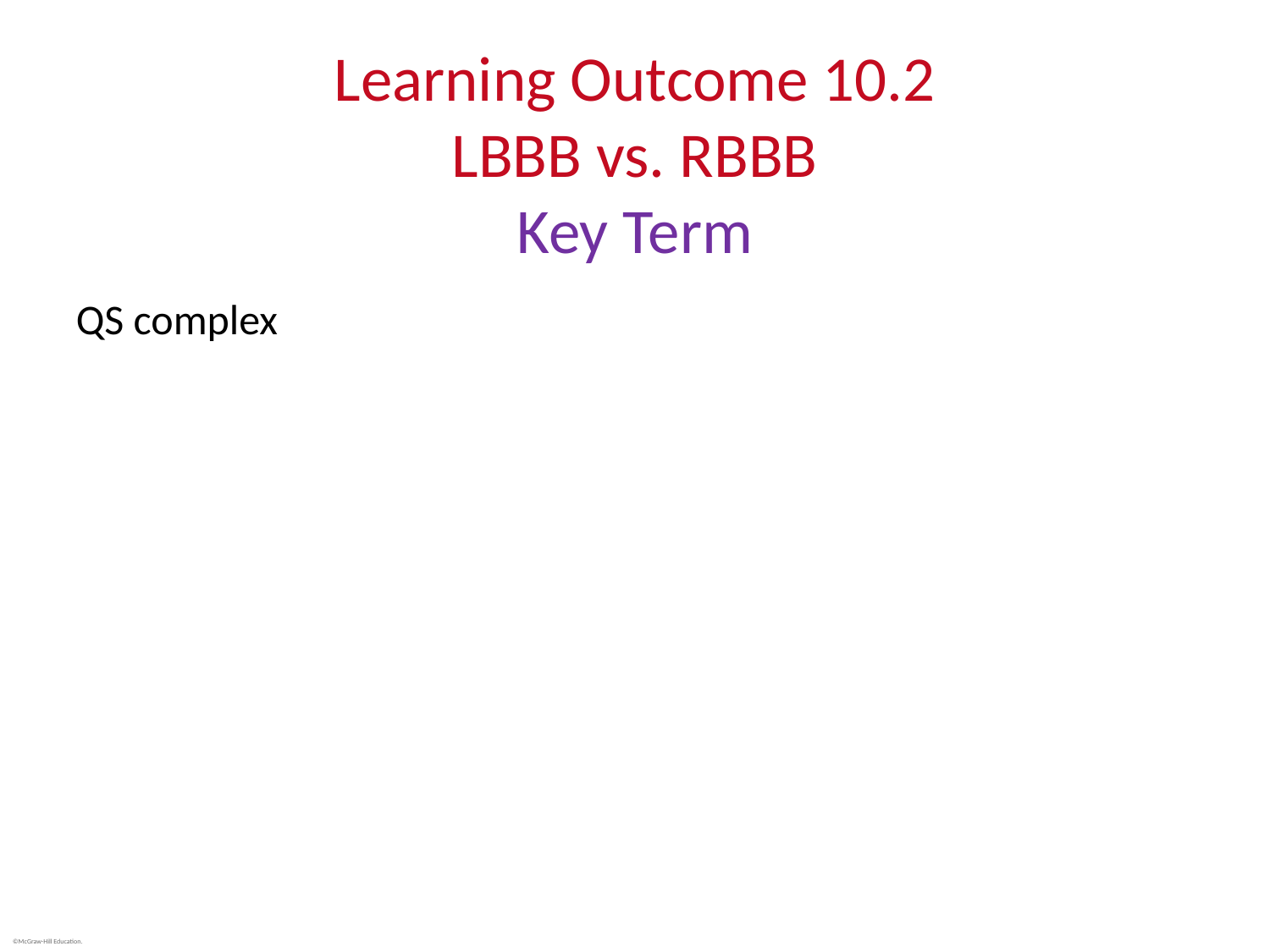

# Learning Outcome 10.2 LBBB vs. RBBB Key Term
QS complex